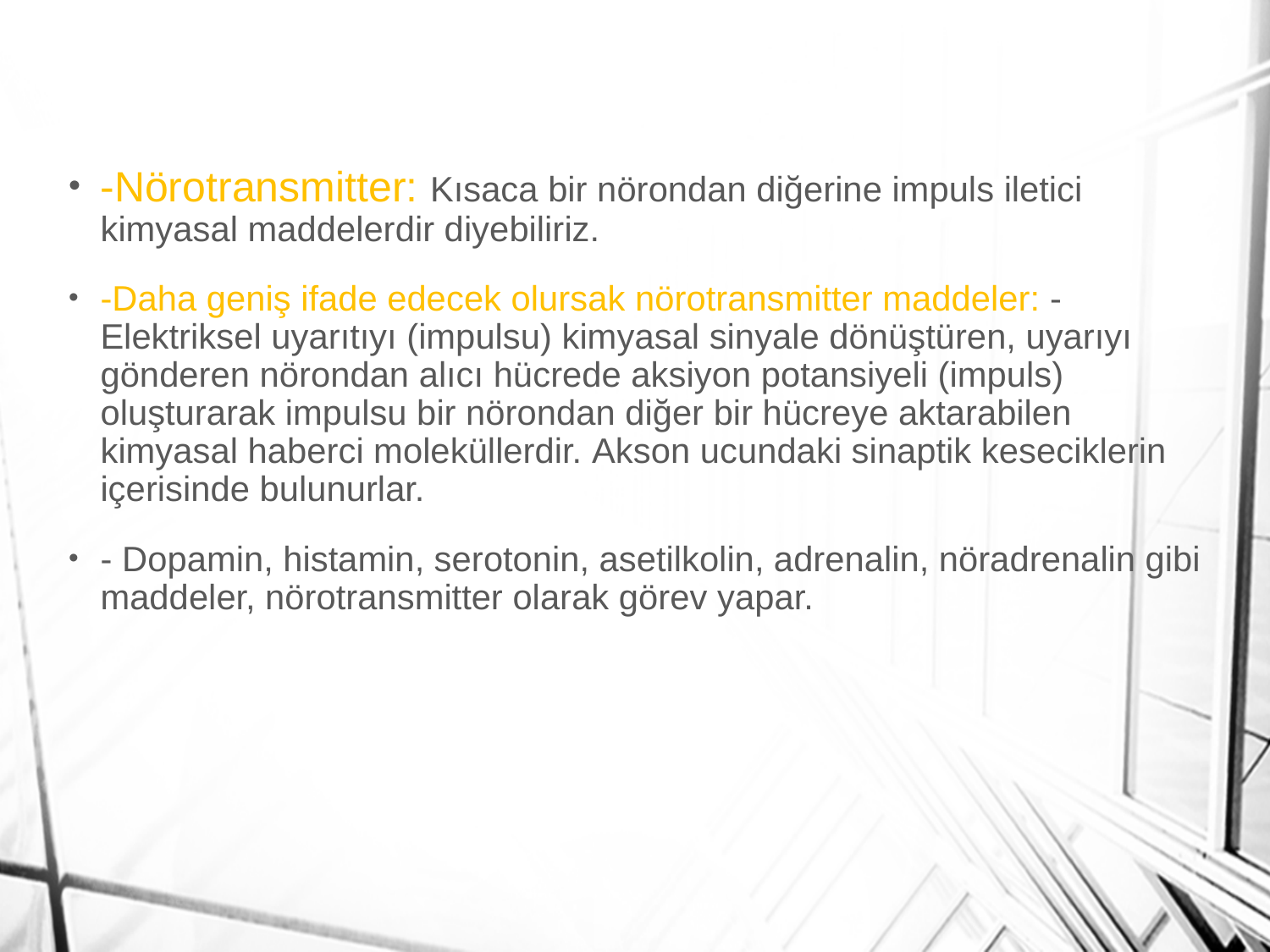

-Nörotransmitter: Kısaca bir nörondan diğerine impuls iletici kimyasal maddelerdir diyebiliriz.
-Daha geniş ifade edecek olursak nörotransmitter maddeler: -Elektriksel uyarıtıyı (impulsu) kimyasal sinyale dönüştüren, uyarıyı gönderen nörondan alıcı hücrede aksiyon potansiyeli (impuls) oluşturarak impulsu bir nörondan diğer bir hücreye aktarabilen kimyasal haberci moleküllerdir. Akson ucundaki sinaptik keseciklerin içerisinde bulunurlar.
- Dopamin, histamin, serotonin, asetilkolin, adrenalin, nöradrenalin gibi maddeler, nörotransmitter olarak görev yapar.